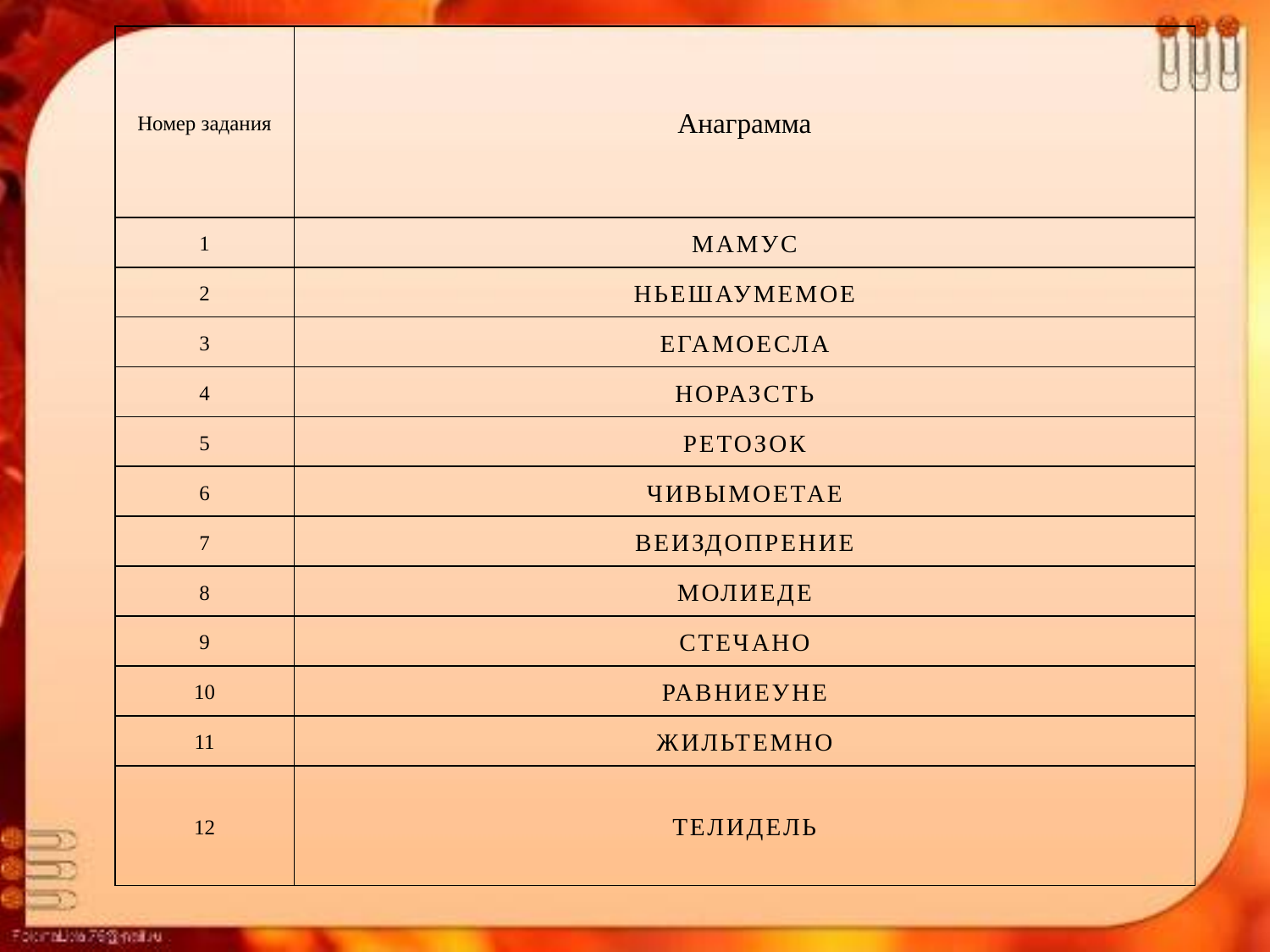

| Номер задания | Анаграмма |
| --- | --- |
| 1 | МАМУС |
| 2 | НЬЕШАУМЕМОЕ |
| 3 | ЕГАМОЕСЛА |
| 4 | НОРАЗСТЬ |
| 5 | РЕТОЗОК |
| 6 | ЧИВЫМОЕТАЕ |
| 7 | ВЕИЗДОПРЕНИЕ |
| 8 | МОЛИЕДЕ |
| 9 | СТЕЧАНО |
| 10 | РАВНИЕУНЕ |
| 11 | ЖИЛЬТЕМНО |
| 12 | ТЕЛИДЕЛЬ |
#